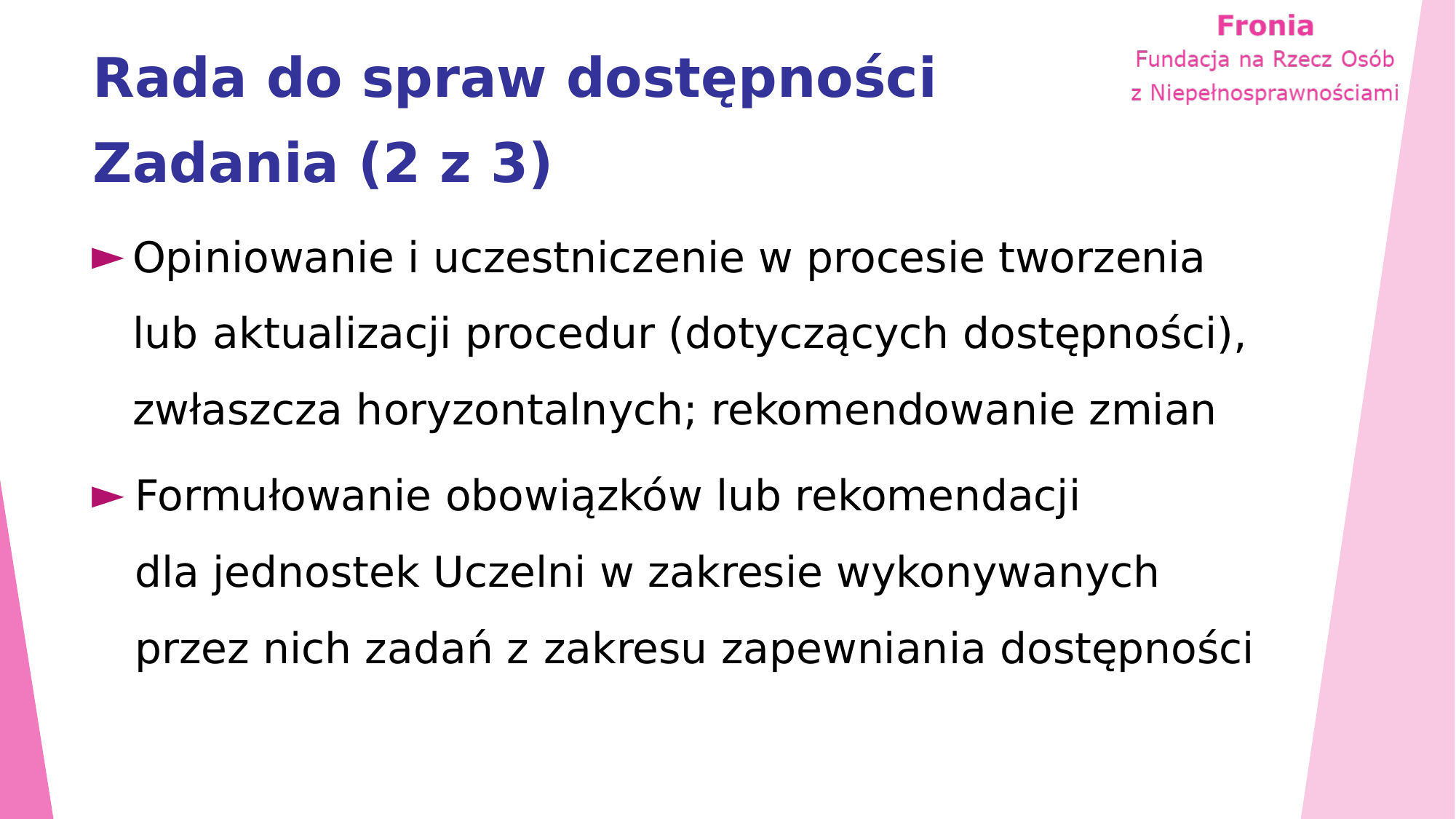

# Rada do spraw dostępności Zadania (2 z 3)
Opiniowanie i uczestniczenie w procesie tworzenia lub aktualizacji procedur (dotyczących dostępności), zwłaszcza horyzontalnych; rekomendowanie zmian
Formułowanie obowiązków lub rekomendacji dla jednostek Uczelni w zakresie wykonywanych przez nich zadań z zakresu zapewniania dostępności